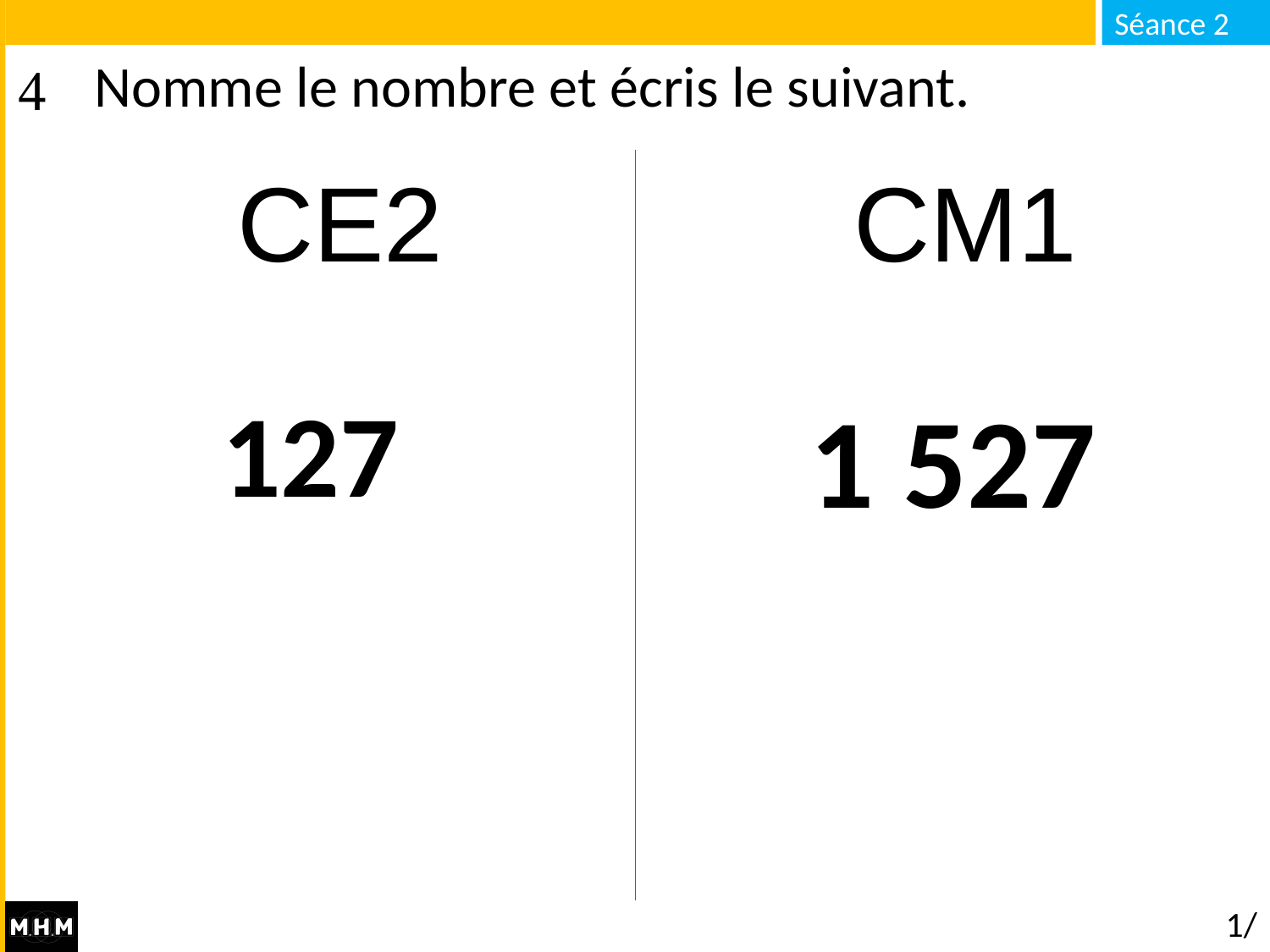

# Nomme le nombre et écris le suivant.
CE2              CM1

127
1 527
1/5